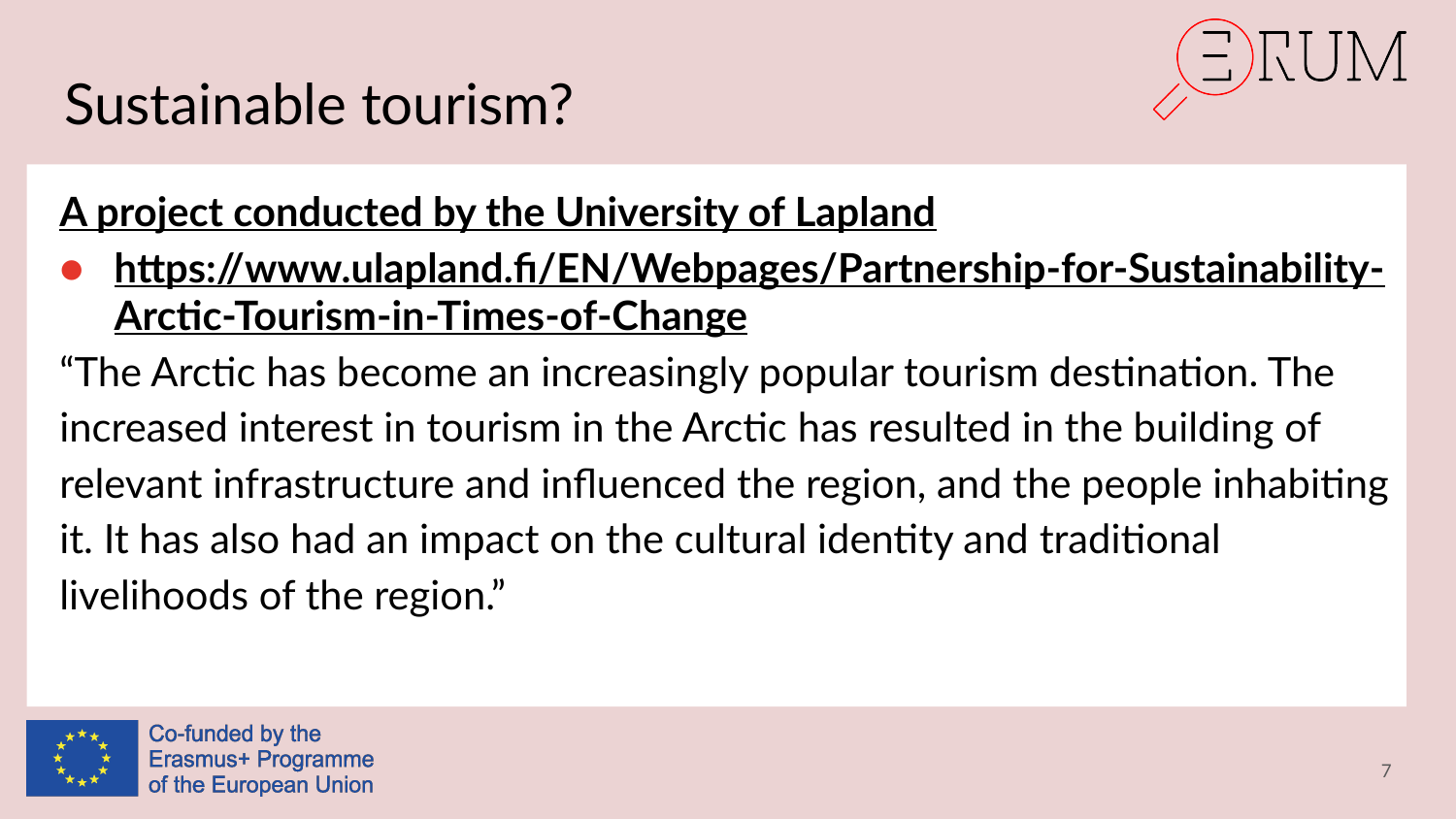

# Sustainable tourism?
A project conducted by the University of Lapland
https://www.ulapland.fi/EN/Webpages/Partnership-for-Sustainability-Arctic-Tourism-in-Times-of-Change
“The Arctic has become an increasingly popular tourism destination. The increased interest in tourism in the Arctic has resulted in the building of relevant infrastructure and influenced the region, and the people inhabiting it. It has also had an impact on the cultural identity and traditional livelihoods of the region.”

7